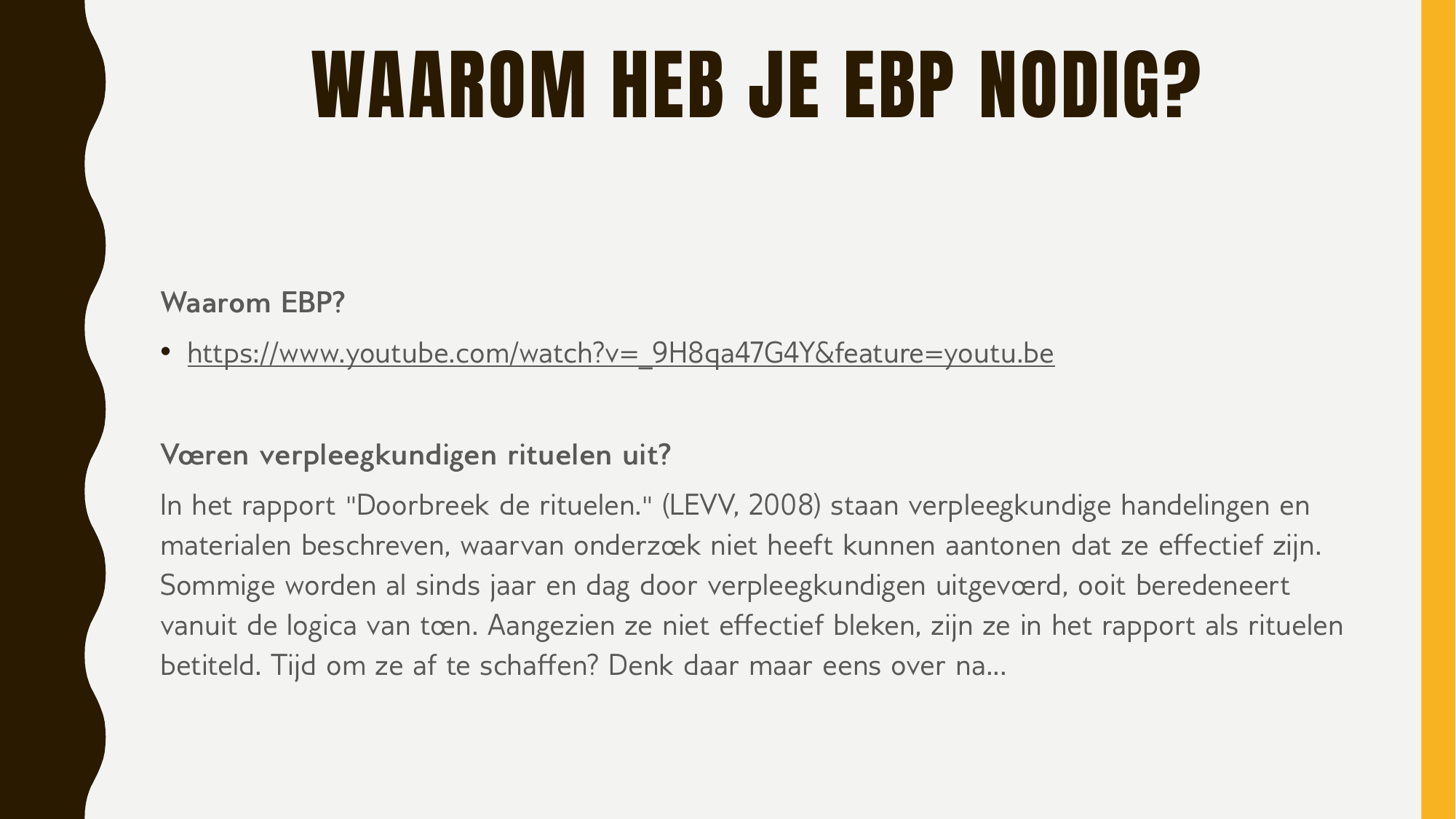

# Waarom heb je EBP nodig?
Waarom EBP?
https://www.youtube.com/watch?v=_9H8qa47G4Y&feature=youtu.be

Voeren verpleegkundigen rituelen uit?
In het rapport "Doorbreek de rituelen." (LEVV, 2008) staan verpleegkundige handelingen en materialen beschreven, waarvan onderzoek niet heeft kunnen aantonen dat ze effectief zijn. Sommige worden al sinds jaar en dag door verpleegkundigen uitgevoerd, ooit beredeneert vanuit de logica van toen. Aangezien ze niet effectief bleken, zijn ze in het rapport als rituelen betiteld. Tijd om ze af te schaffen? Denk daar maar eens over na...